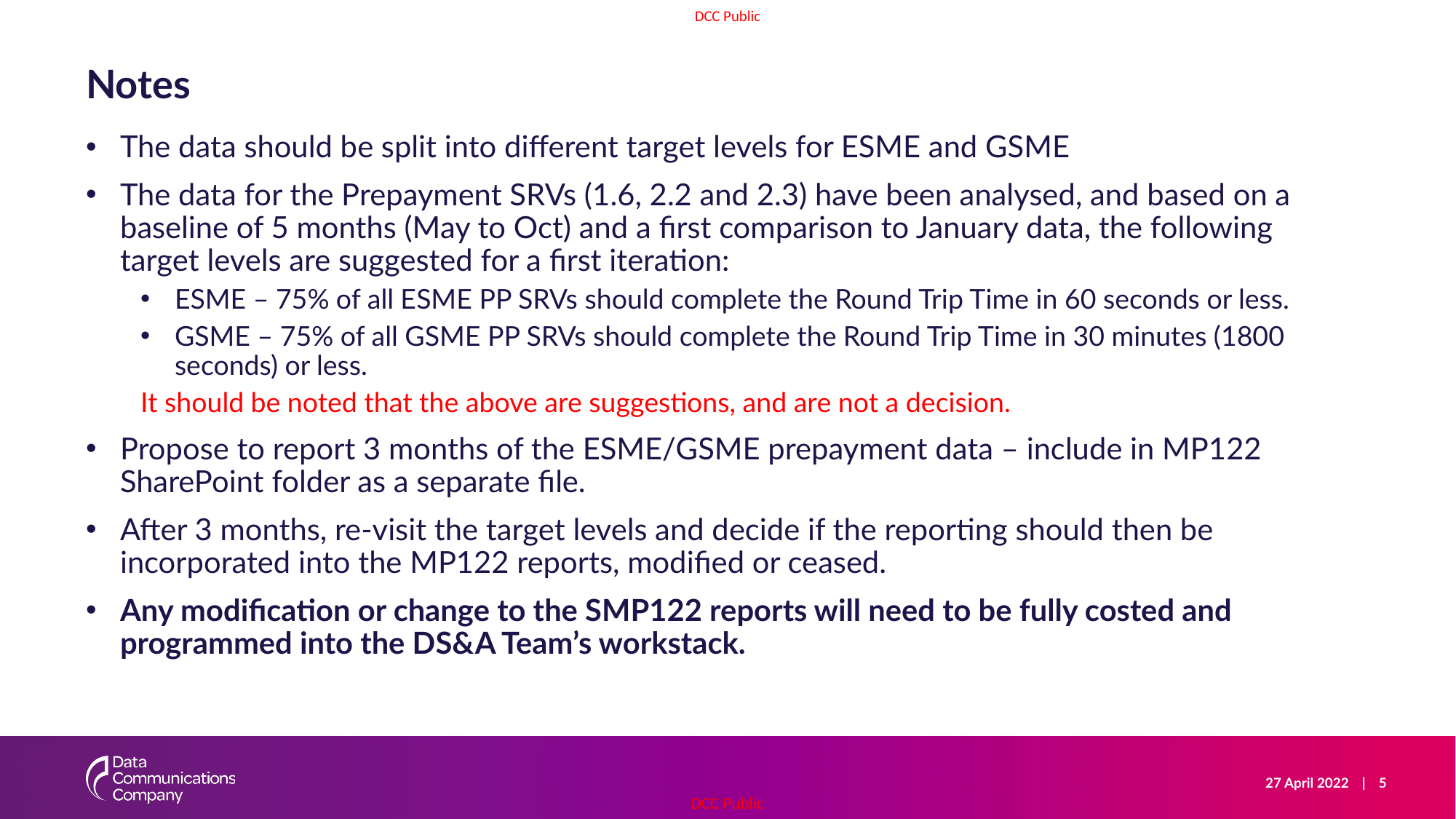

# Notes
The data should be split into different target levels for ESME and GSME
The data for the Prepayment SRVs (1.6, 2.2 and 2.3) have been analysed, and based on a baseline of 5 months (May to Oct) and a first comparison to January data, the following target levels are suggested for a first iteration:
ESME – 75% of all ESME PP SRVs should complete the Round Trip Time in 60 seconds or less.
GSME – 75% of all GSME PP SRVs should complete the Round Trip Time in 30 minutes (1800 seconds) or less.
It should be noted that the above are suggestions, and are not a decision.
Propose to report 3 months of the ESME/GSME prepayment data – include in MP122 SharePoint folder as a separate file.
After 3 months, re-visit the target levels and decide if the reporting should then be incorporated into the MP122 reports, modified or ceased.
Any modification or change to the SMP122 reports will need to be fully costed and programmed into the DS&A Team’s workstack.